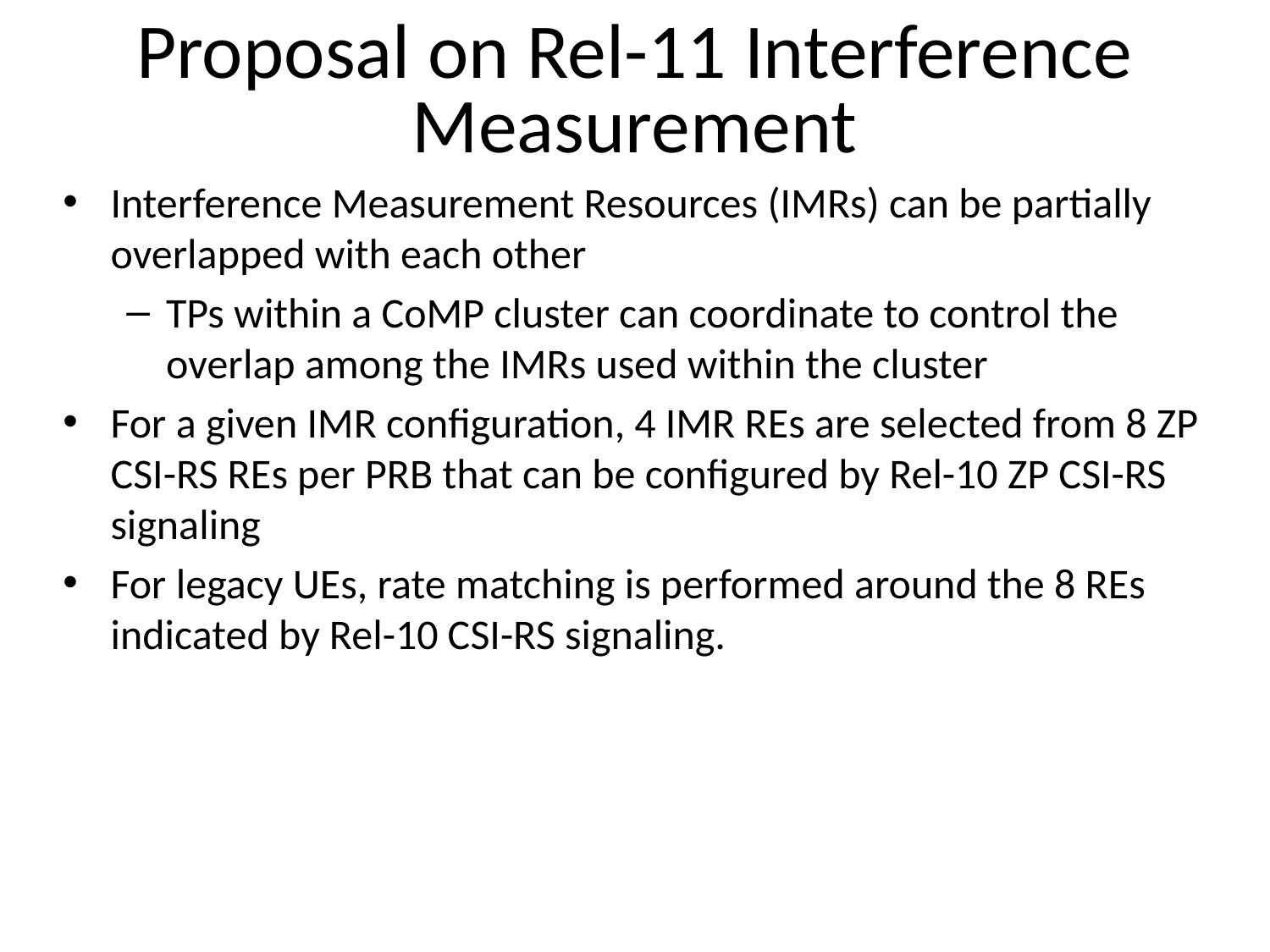

Proposal on Rel-11 Interference Measurement
Interference Measurement Resources (IMRs) can be partially overlapped with each other
TPs within a CoMP cluster can coordinate to control the overlap among the IMRs used within the cluster
For a given IMR configuration, 4 IMR REs are selected from 8 ZP CSI-RS REs per PRB that can be configured by Rel-10 ZP CSI-RS signaling
For legacy UEs, rate matching is performed around the 8 REs indicated by Rel-10 CSI-RS signaling.